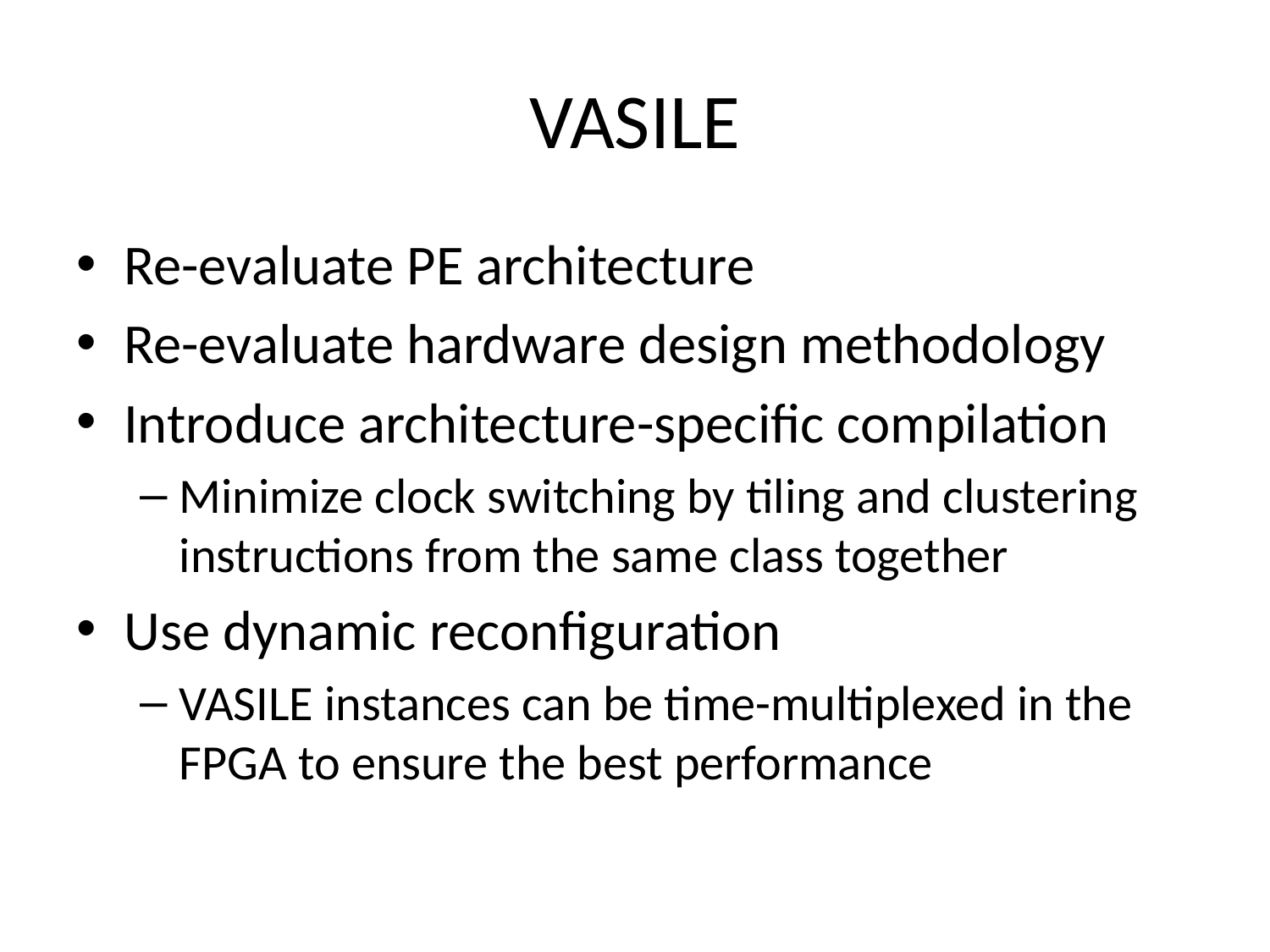

# VASILE
Re-evaluate PE architecture
Re-evaluate hardware design methodology
Introduce architecture-specific compilation
Minimize clock switching by tiling and clustering instructions from the same class together
Use dynamic reconfiguration
VASILE instances can be time-multiplexed in the FPGA to ensure the best performance